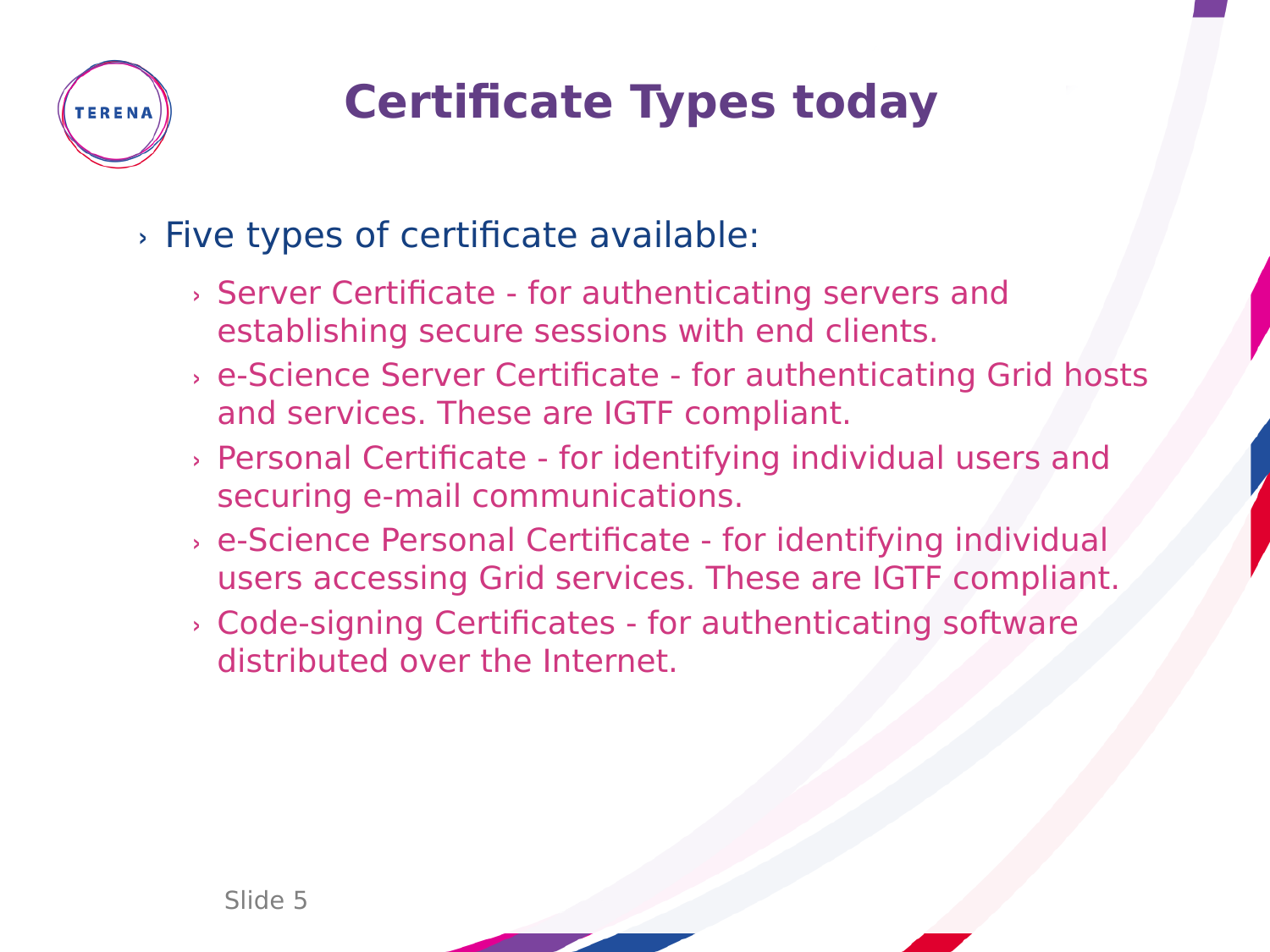

# Certificate Types today
Five types of certificate available:
Server Certificate - for authenticating servers and establishing secure sessions with end clients.
e-Science Server Certificate - for authenticating Grid hosts and services. These are IGTF compliant.
Personal Certificate - for identifying individual users and securing e-mail communications.
e-Science Personal Certificate - for identifying individual users accessing Grid services. These are IGTF compliant.
Code-signing Certificates - for authenticating software distributed over the Internet.

Slide 5